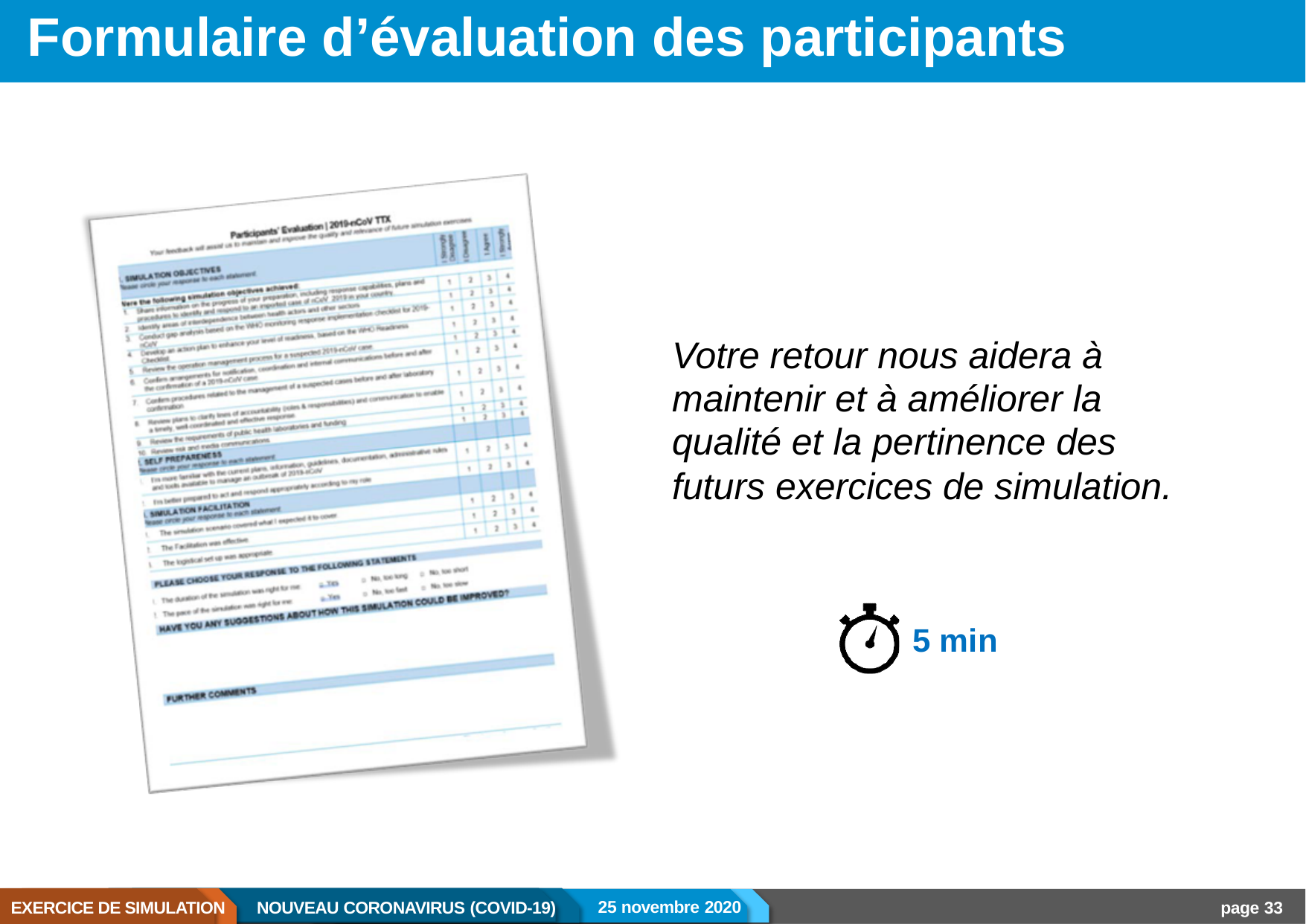

# Formulaire d’évaluation des participants

Votre retour nous aidera à maintenir et à améliorer la qualité et la pertinence des futurs exercices de simulation.

5 min

25 novembre 2020
EXERCICE DE SIMULATION
NOUVEAU CORONAVIRUS (COVID-19)
page 33